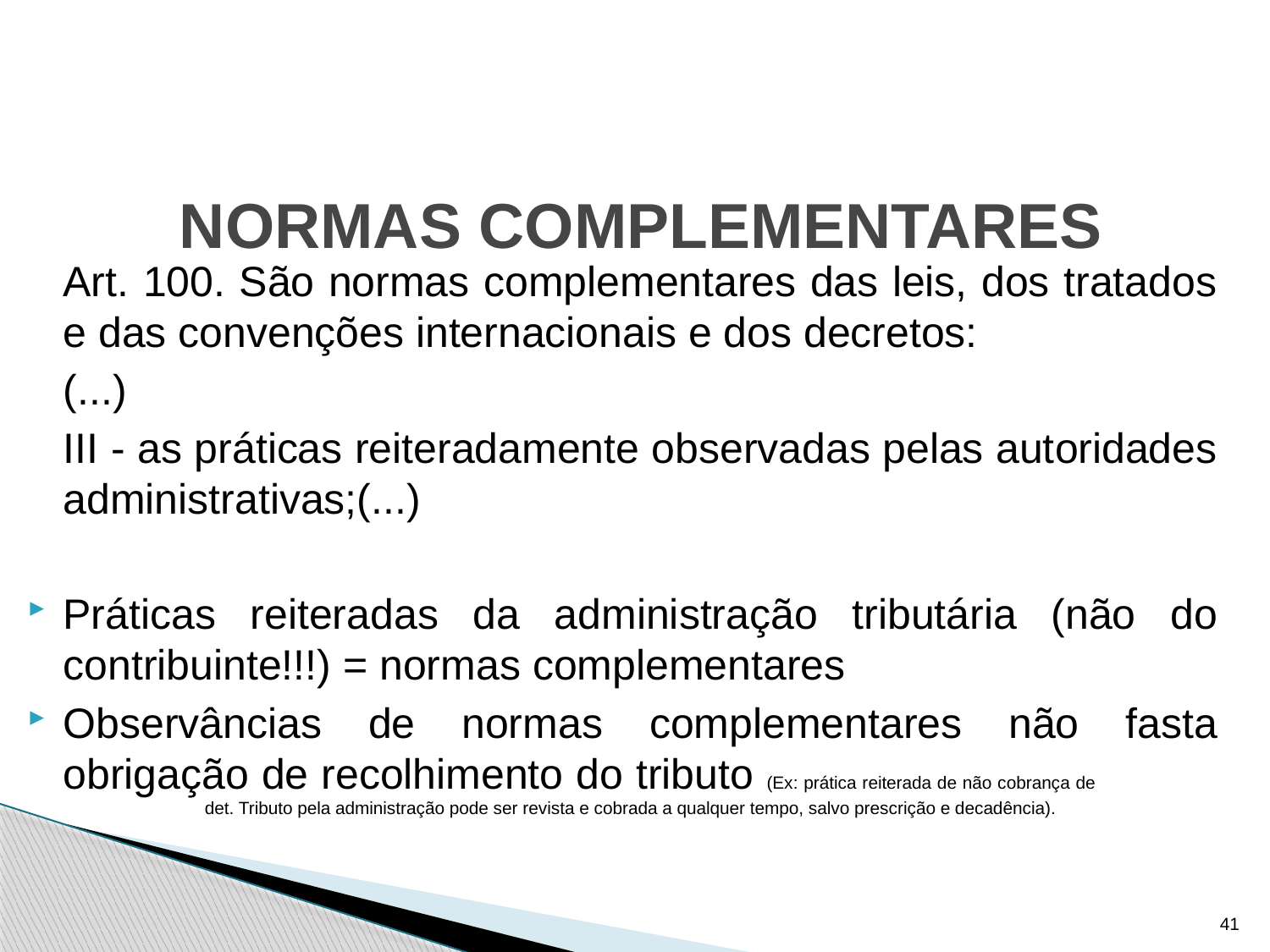

# NORMAS COMPLEMENTARES
	Art. 100. São normas complementares das leis, dos tratados e das convenções internacionais e dos decretos:
 	(...)
	III - as práticas reiteradamente observadas pelas autoridades administrativas;(...)

Práticas reiteradas da administração tributária (não do contribuinte!!!) = normas complementares
Observâncias de normas complementares não fasta obrigação de recolhimento do tributo (Ex: prática reiterada de não cobrança de 		   det. Tributo pela administração pode ser revista e cobrada a qualquer tempo, salvo prescrição e decadência).

41